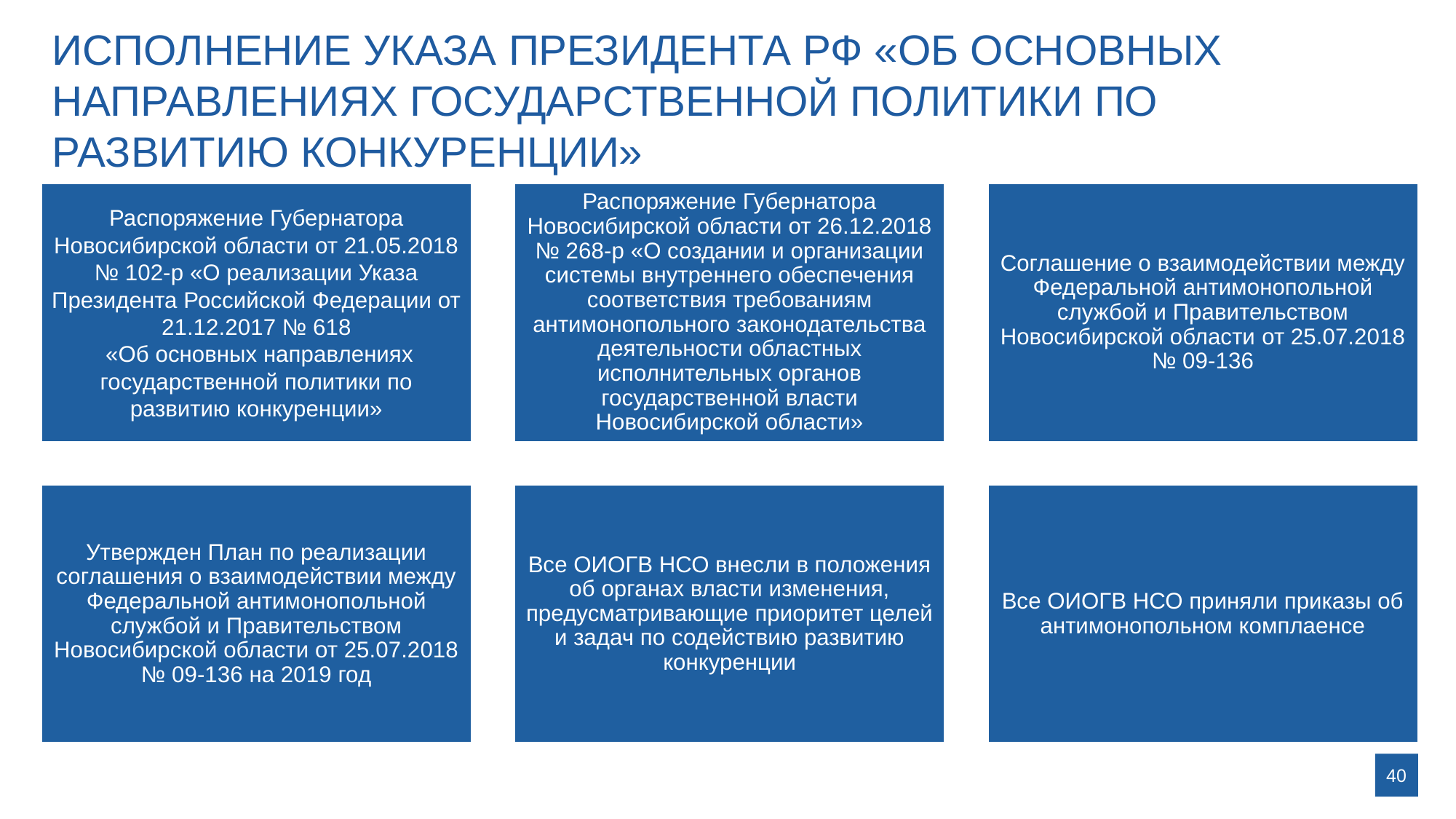

ИСПОЛНЕНИЕ УКАЗА ПРЕЗИДЕНТА РФ «ОБ ОСНОВНЫХ НАПРАВЛЕНИЯХ ГОСУДАРСТВЕННОЙ ПОЛИТИКИ ПО РАЗВИТИЮ КОНКУРЕНЦИИ»
Распоряжение Губернатора Новосибирской области от 21.05.2018 № 102-р «О реализации Указа Президента Российской Федерации от 21.12.2017 № 618
 «Об основных направлениях государственной политики по развитию конкуренции»
Распоряжение Губернатора Новосибирской области от 26.12.2018 № 268-р «О создании и организации системы внутреннего обеспечения соответствия требованиям антимонопольного законодательства деятельности областных исполнительных органов государственной власти Новосибирской области»
Соглашение о взаимодействии между Федеральной антимонопольной службой и Правительством Новосибирской области от 25.07.2018 № 09-136
Утвержден План по реализации соглашения о взаимодействии между Федеральной антимонопольной службой и Правительством Новосибирской области от 25.07.2018 № 09-136 на 2019 год
Все ОИОГВ НСО внесли в положения об органах власти изменения, предусматривающие приоритет целей и задач по содействию развитию конкуренции
Все ОИОГВ НСО приняли приказы об антимонопольном комплаенсе
40